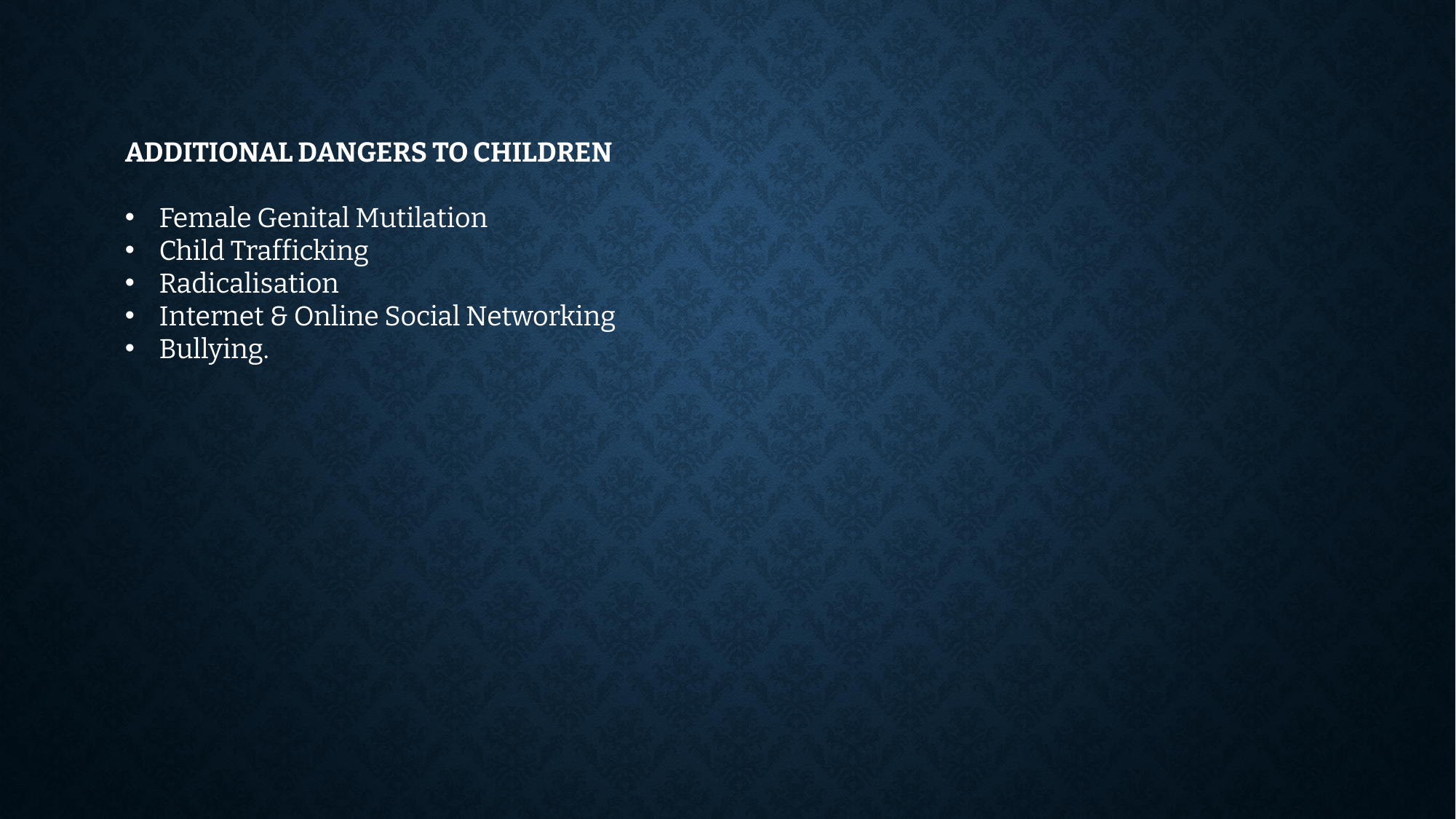

ADDITIONAL DANGERS TO CHILDREN

Female Genital Mutilation
Child Trafficking
Radicalisation
Internet & Online Social Networking
Bullying.